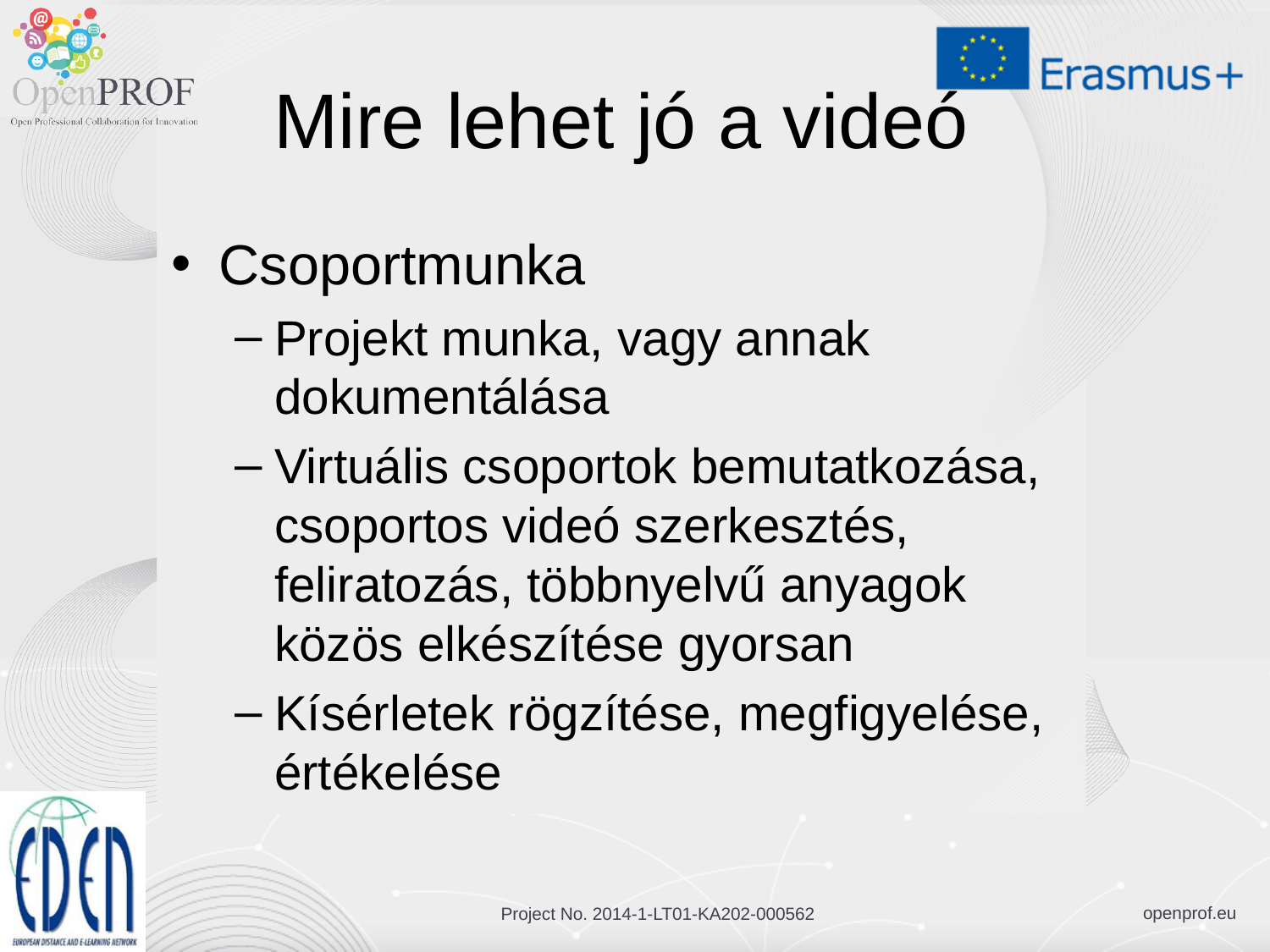

# Mire lehet jó a videó
Csoportmunka
Projekt munka, vagy annak dokumentálása
Virtuális csoportok bemutatkozása, csoportos videó szerkesztés, feliratozás, többnyelvű anyagok közös elkészítése gyorsan
Kísérletek rögzítése, megfigyelése, értékelése